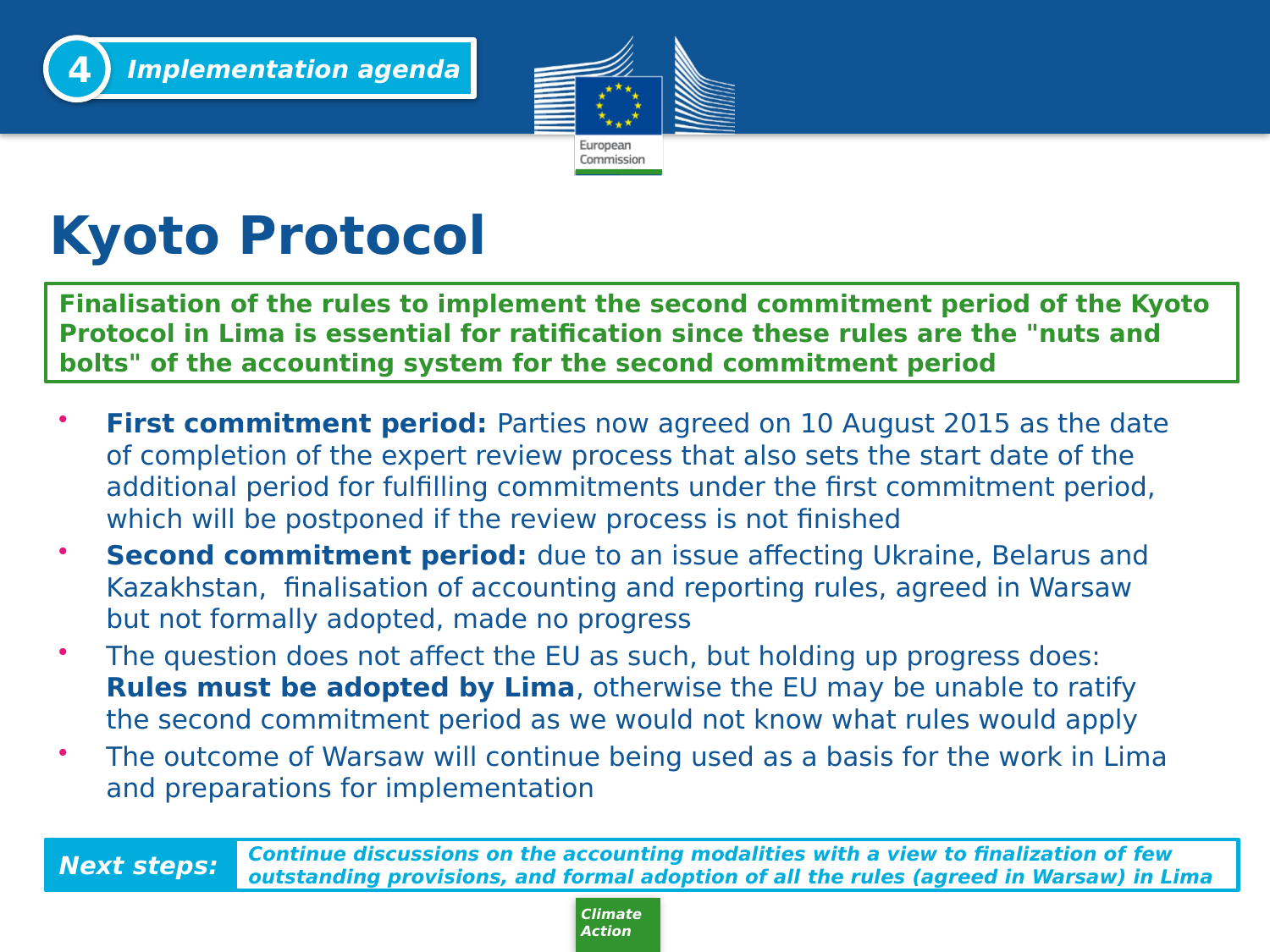

4
Implementation agenda
# Kyoto Protocol
Finalisation of the rules to implement the second commitment period of the Kyoto Protocol in Lima is essential for ratification since these rules are the "nuts and bolts" of the accounting system for the second commitment period
First commitment period: Parties now agreed on 10 August 2015 as the date of completion of the expert review process that also sets the start date of the additional period for fulfilling commitments under the first commitment period, which will be postponed if the review process is not finished
Second commitment period: due to an issue affecting Ukraine, Belarus and Kazakhstan,  finalisation of accounting and reporting rules, agreed in Warsaw but not formally adopted, made no progress
The question does not affect the EU as such, but holding up progress does: Rules must be adopted by Lima, otherwise the EU may be unable to ratify the second commitment period as we would not know what rules would apply
The outcome of Warsaw will continue being used as a basis for the work in Lima and preparations for implementation
Next steps:
Continue discussions on the accounting modalities with a view to finalization of few outstanding provisions, and formal adoption of all the rules (agreed in Warsaw) in Lima